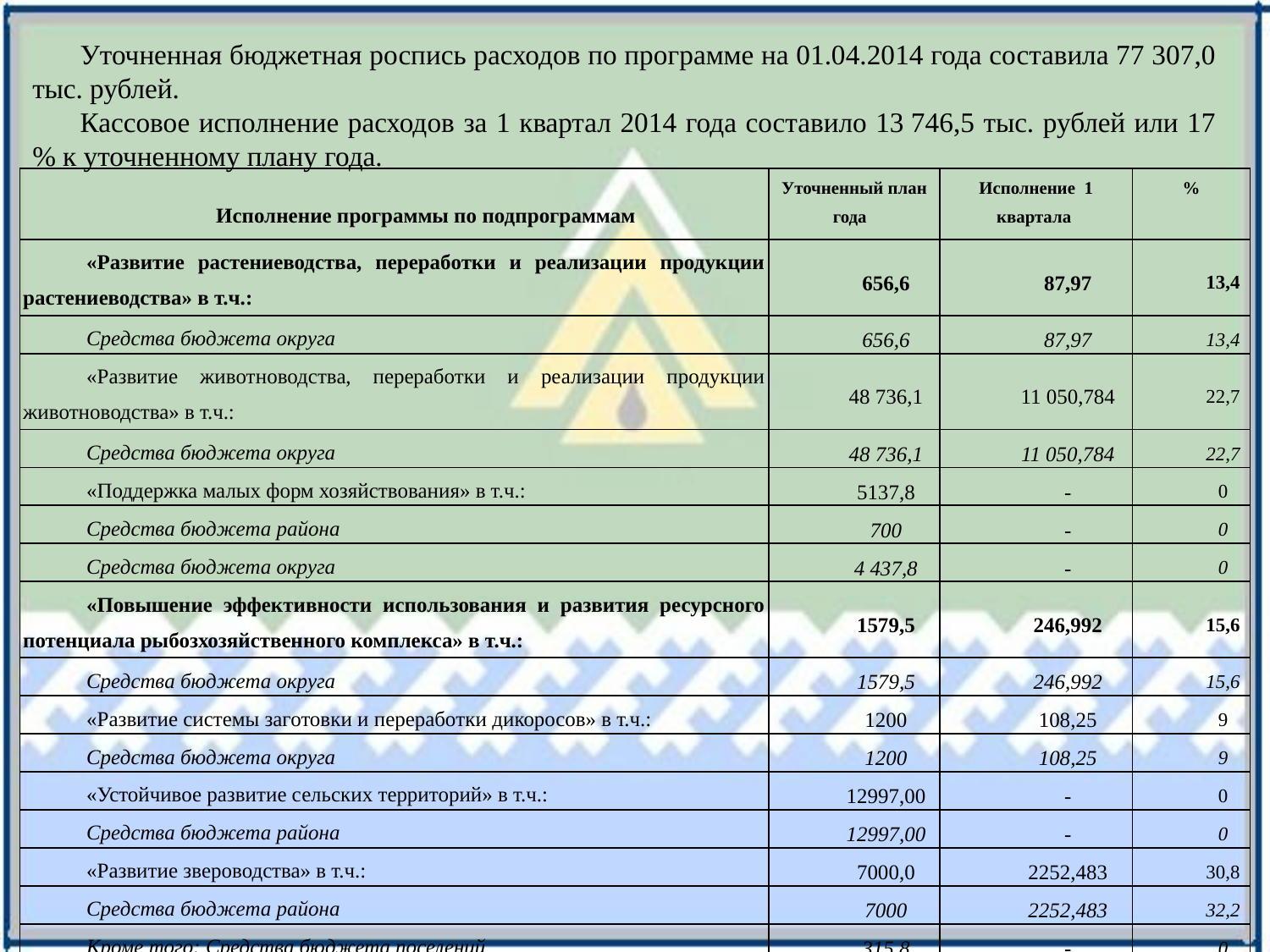

Уточненная бюджетная роспись расходов по программе на 01.04.2014 года составила 77 307,0 тыс. рублей.
Кассовое исполнение расходов за 1 квартал 2014 года составило 13 746,5 тыс. рублей или 17 % к уточненному плану года.

| Исполнение программы по подпрограммам | Уточненный план года | Исполнение 1 квартала | % |
| --- | --- | --- | --- |
| «Развитие растениеводства, переработки и реализации продукции растениеводства» в т.ч.: | 656,6 | 87,97 | 13,4 |
| Средства бюджета округа | 656,6 | 87,97 | 13,4 |
| «Развитие животноводства, переработки и реализации продукции животноводства» в т.ч.: | 48 736,1 | 11 050,784 | 22,7 |
| Средства бюджета округа | 48 736,1 | 11 050,784 | 22,7 |
| «Поддержка малых форм хозяйствования» в т.ч.: | 5137,8 | - | 0 |
| Средства бюджета района | 700 | - | 0 |
| Средства бюджета округа | 4 437,8 | - | 0 |
| «Повышение эффективности использования и развития ресурсного потенциала рыбозхозяйственного комплекса» в т.ч.: | 1579,5 | 246,992 | 15,6 |
| Средства бюджета округа | 1579,5 | 246,992 | 15,6 |
| «Развитие системы заготовки и переработки дикоросов» в т.ч.: | 1200 | 108,25 | 9 |
| Средства бюджета округа | 1200 | 108,25 | 9 |
| «Устойчивое развитие сельских территорий» в т.ч.: | 12997,00 | - | 0 |
| Средства бюджета района | 12997,00 | - | 0 |
| «Развитие звероводства» в т.ч.: | 7000,0 | 2252,483 | 30,8 |
| Средства бюджета района | 7000 | 2252,483 | 32,2 |
| Кроме того: Средства бюджета поселений | 315,8 | - | 0 |